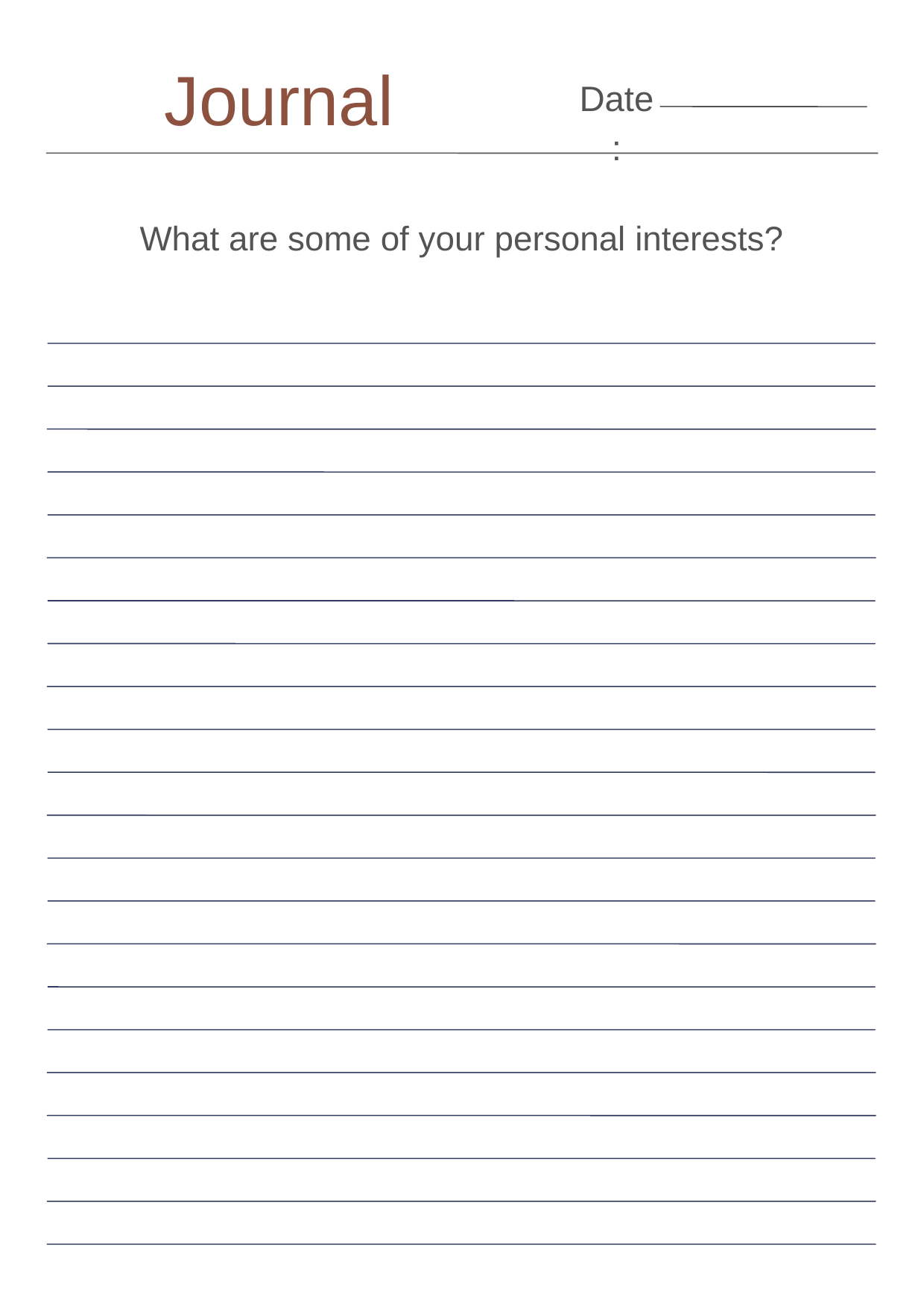

Journal
Date:

What are some of your personal interests?